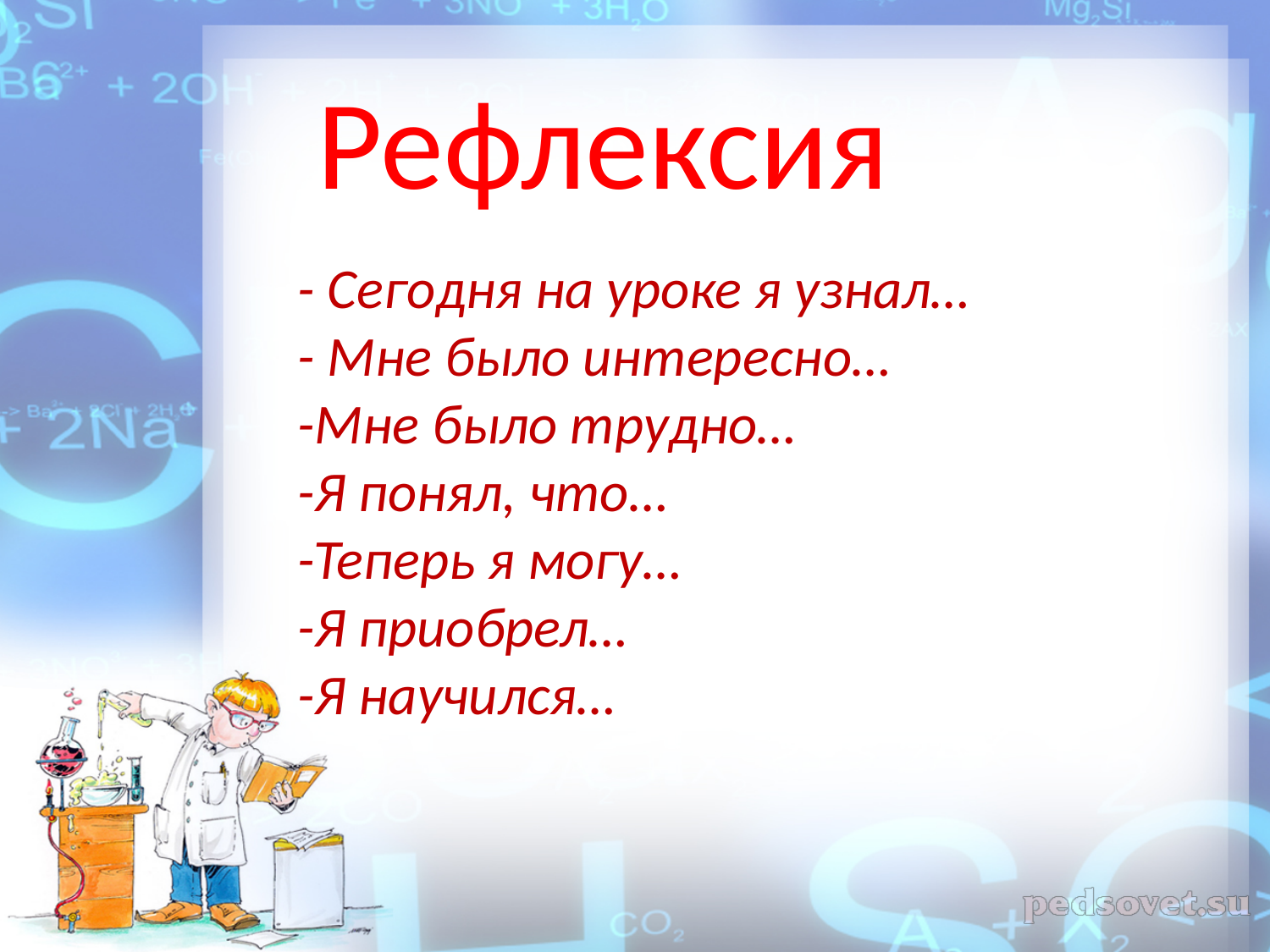

Рефлексия
- Сегодня на уроке я узнал…
- Мне было интересно…
-Мне было трудно…
-Я понял, что…
-Теперь я могу…
-Я приобрел…
-Я научился…